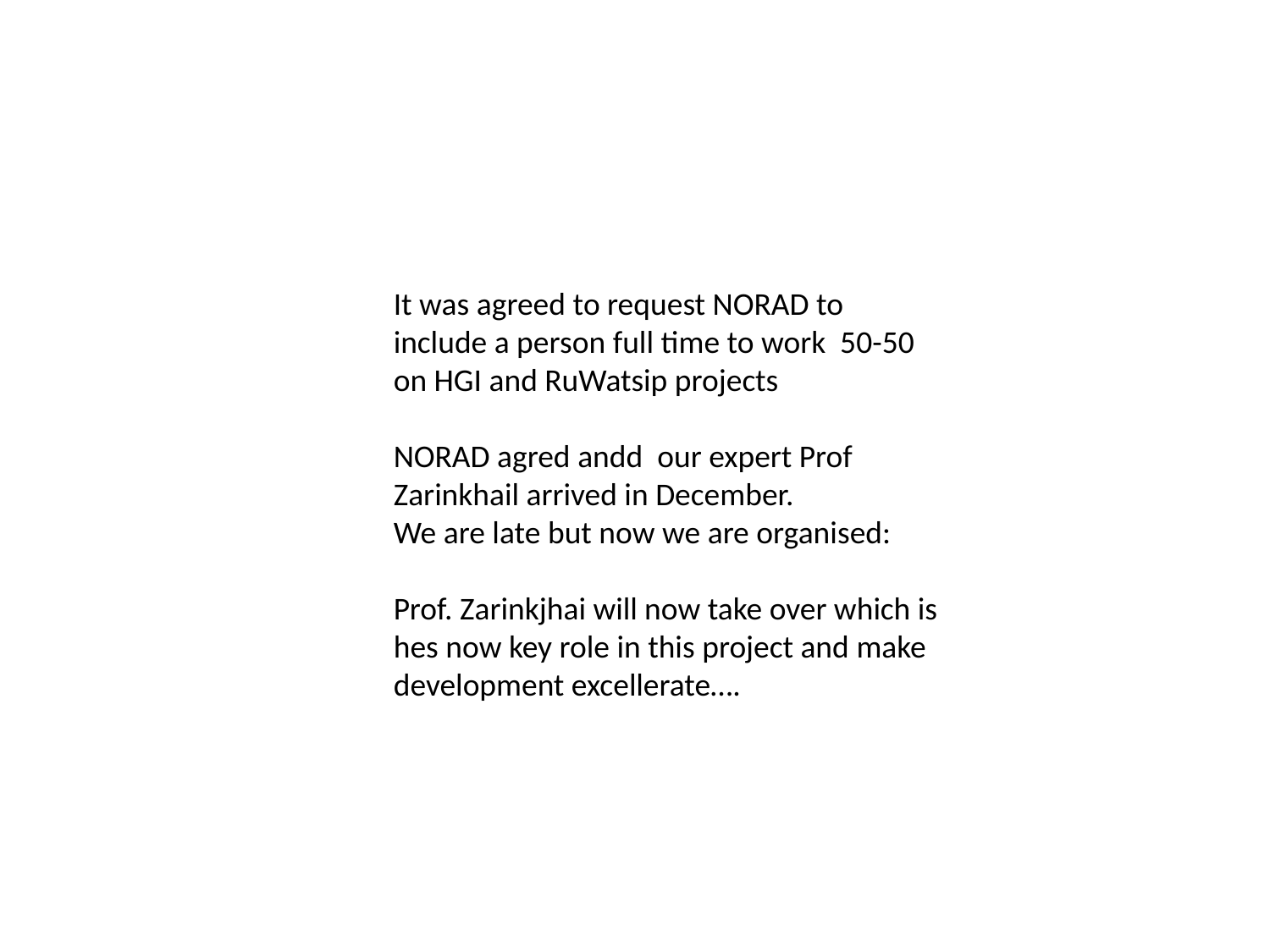

It was agreed to request NORAD to include a person full time to work  50-50 on HGI and RuWatsip projects

NORAD agred andd  our expert Prof Zarinkhail arrived in December.
We are late but now we are organised:

Prof. Zarinkjhai will now take over which is hes now key role in this project and make development excellerate….